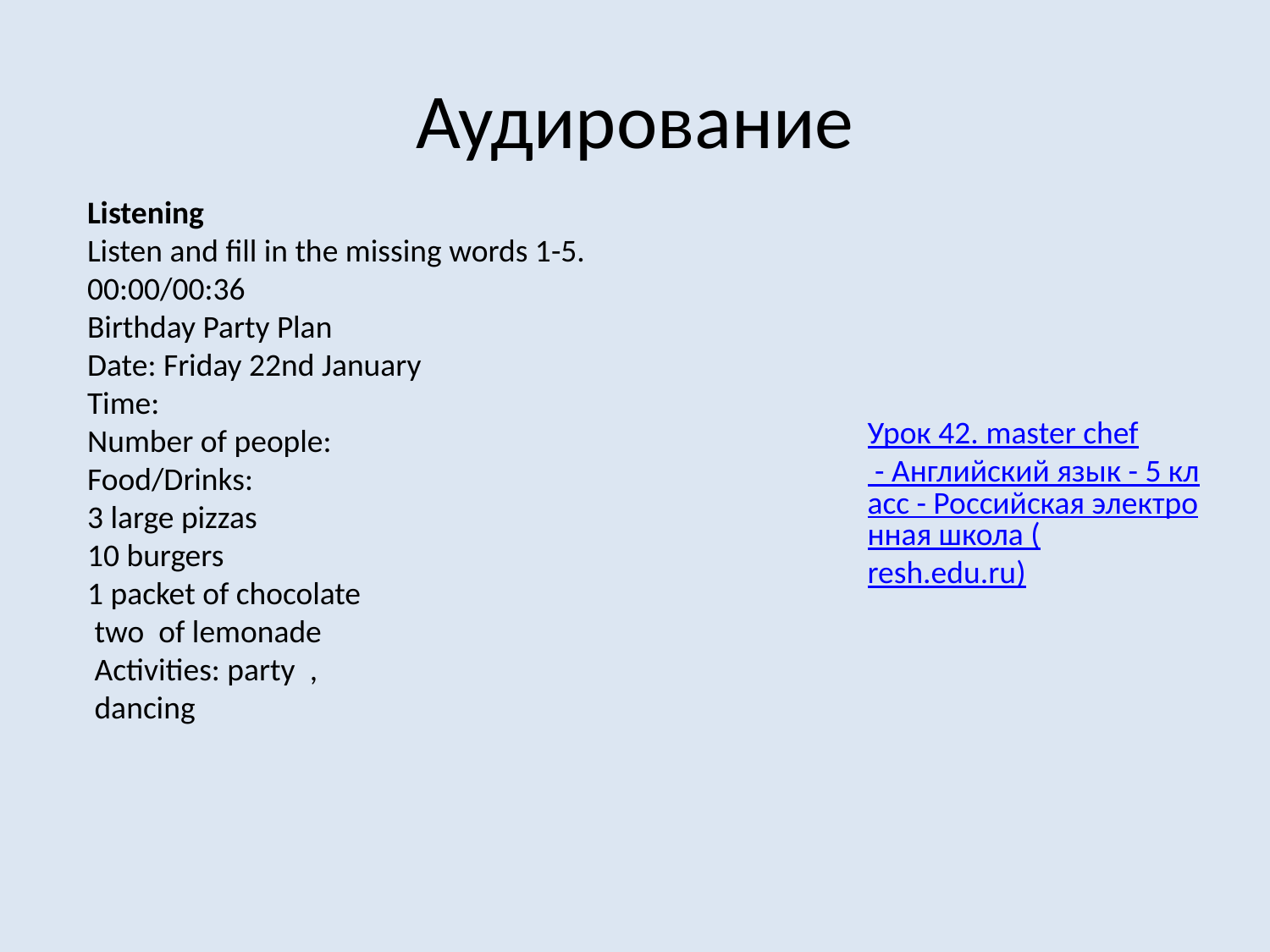

# Аудирование
Listening
Listen and fill in the missing words 1-5.
00:00/00:36
Birthday Party Plan
Date: Friday 22nd January
Time:
Number of people:
Food/Drinks:
3 large pizzas
10 burgers
1 packet of chocolate
 two  of lemonade
 Activities: party  ,
 dancing
Урок 42. master chef - Английский язык - 5 класс - Российская электронная школа (resh.edu.ru)